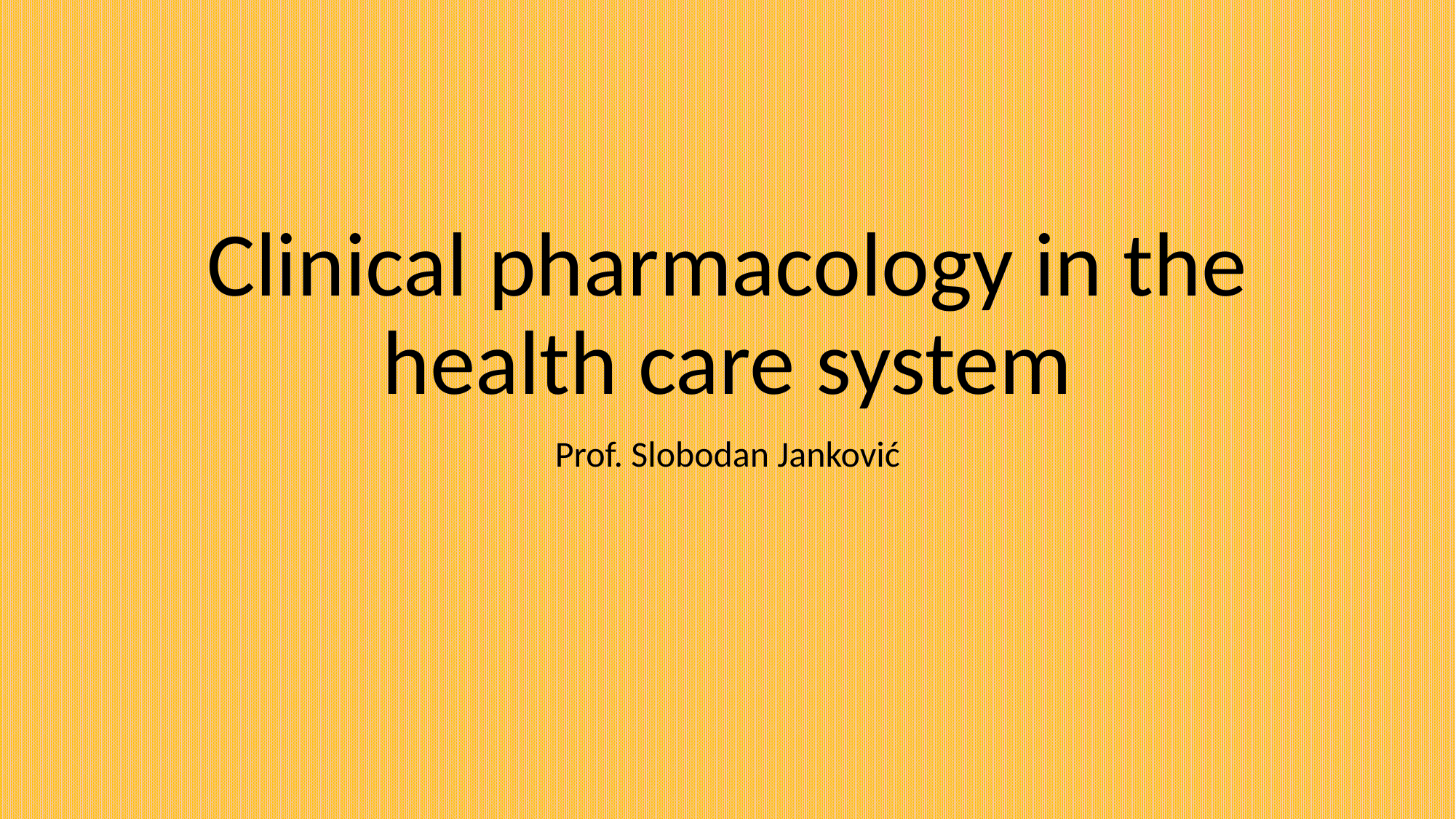

# Clinical pharmacology in the health care system
Prof. Slobodan Janković